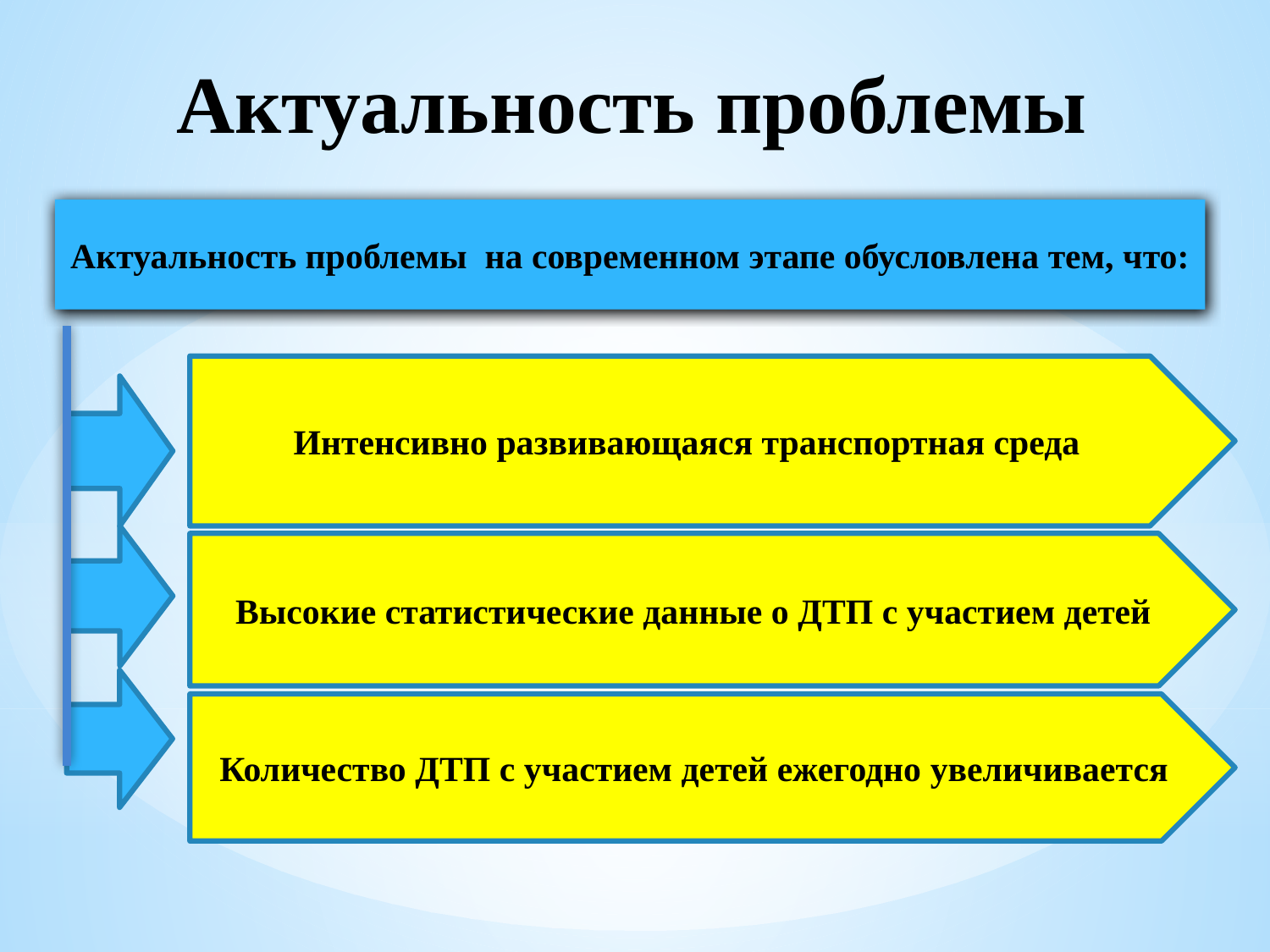

# Актуальность проблемы
Актуальность проблемы  на современном этапе обусловлена тем, что:
Интенсивно развивающаяся транспортная среда

Высокие статистические данные о ДТП с участием детей

Количество ДТП с участием детей ежегодно увеличивается